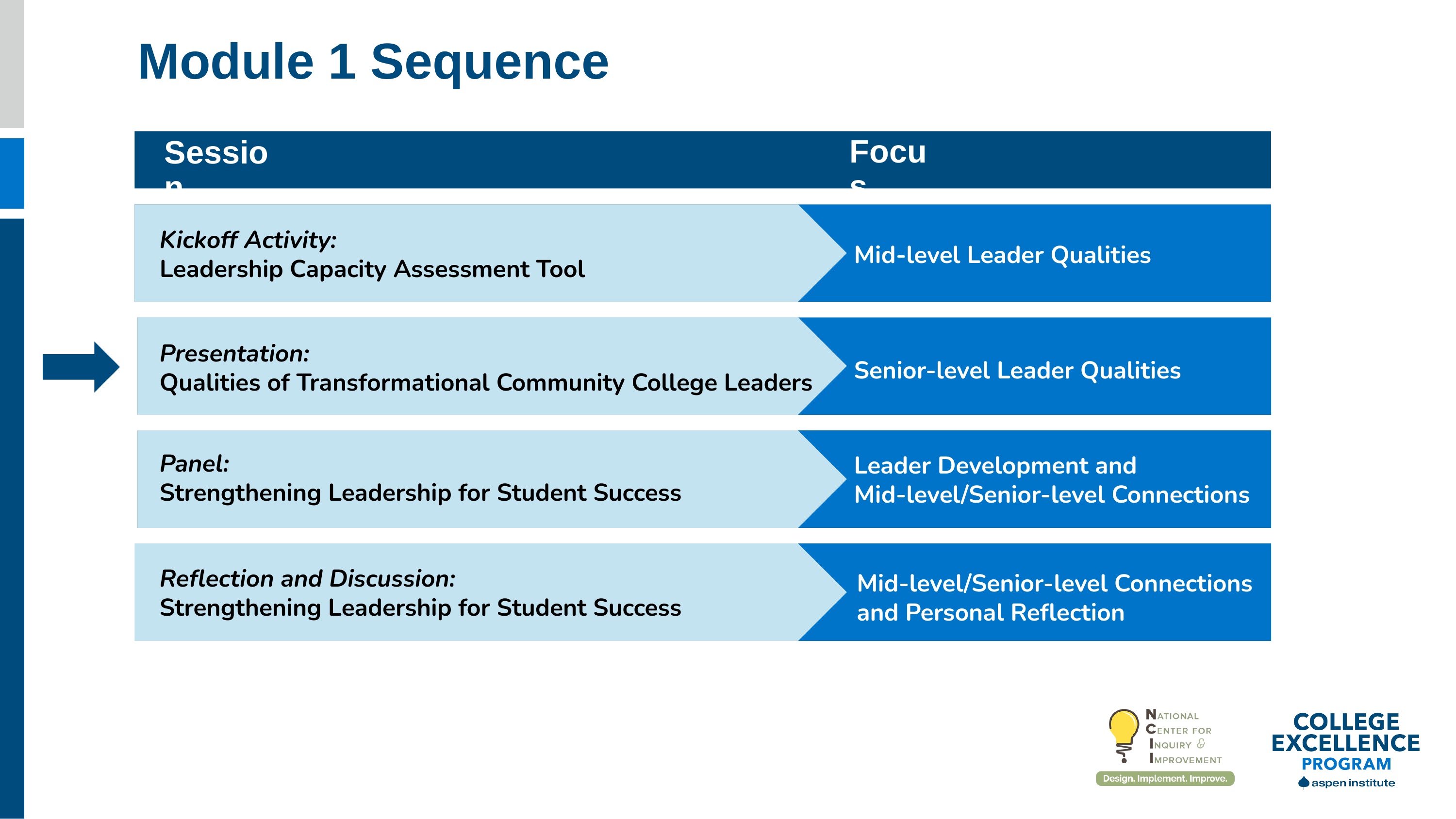

Module 1 Sequence

Focus
Session

Kickoff Activity:
Leadership Capacity Assessment Tool
Mid-level Leader Qualities

Presentation:
Qualities of Transformational Community College Leaders

Senior-level Leader Qualities

Panel:
Strengthening Leadership for Student Success
Leader Development and
Mid-level/Senior-level Connections

Reflection and Discussion:
Strengthening Leadership for Student Success
Mid-level/Senior-level Connections and Personal Reflection